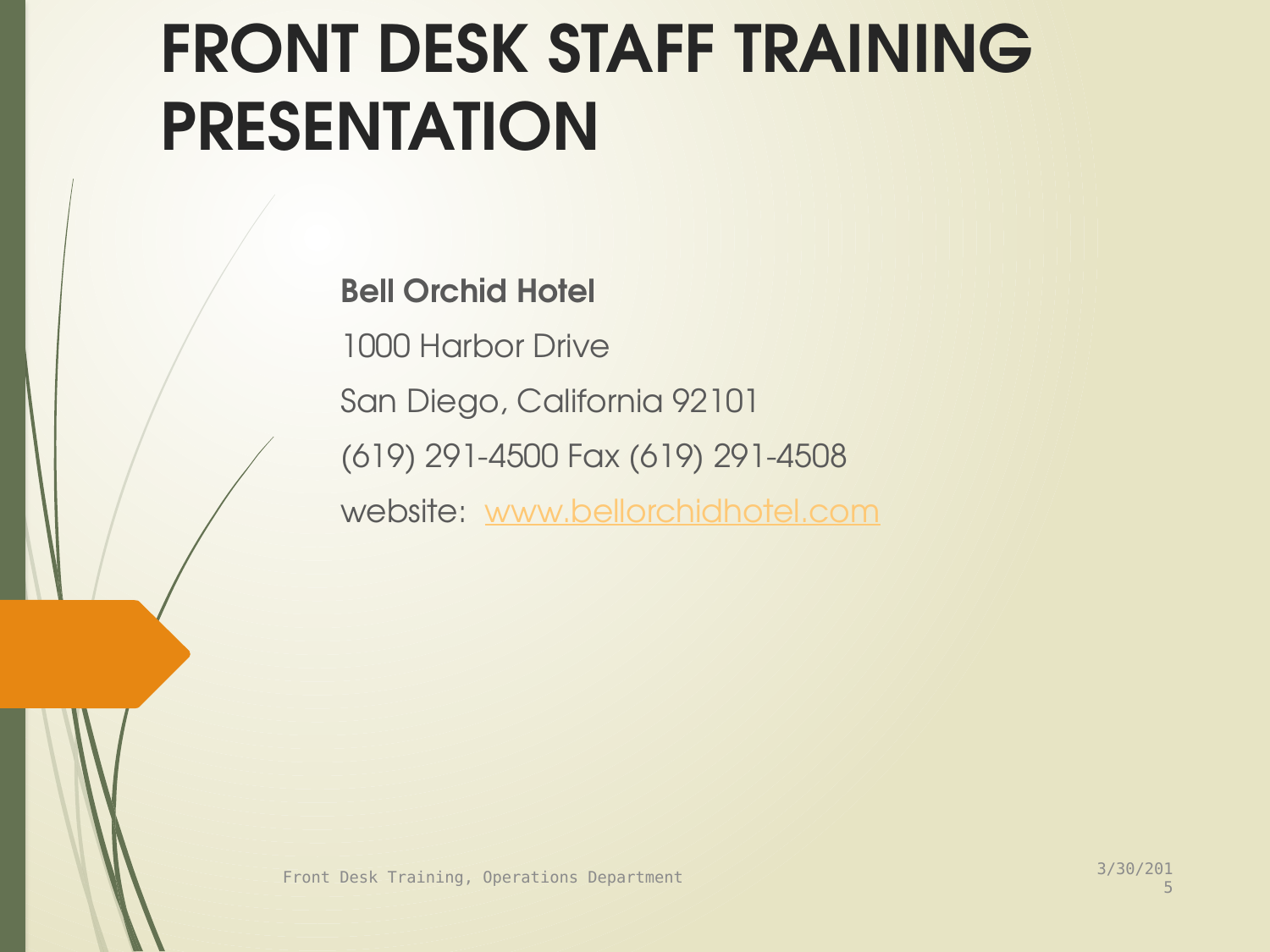

# FRONT DESK STAFF TRAINING PRESENTATION
Bell Orchid Hotel
1000 Harbor Drive
San Diego, California 92101
(619) 291-4500 Fax (619) 291-4508
website:  www.bellorchidhotel.com

3/30/2015
Front Desk Training, Operations Department